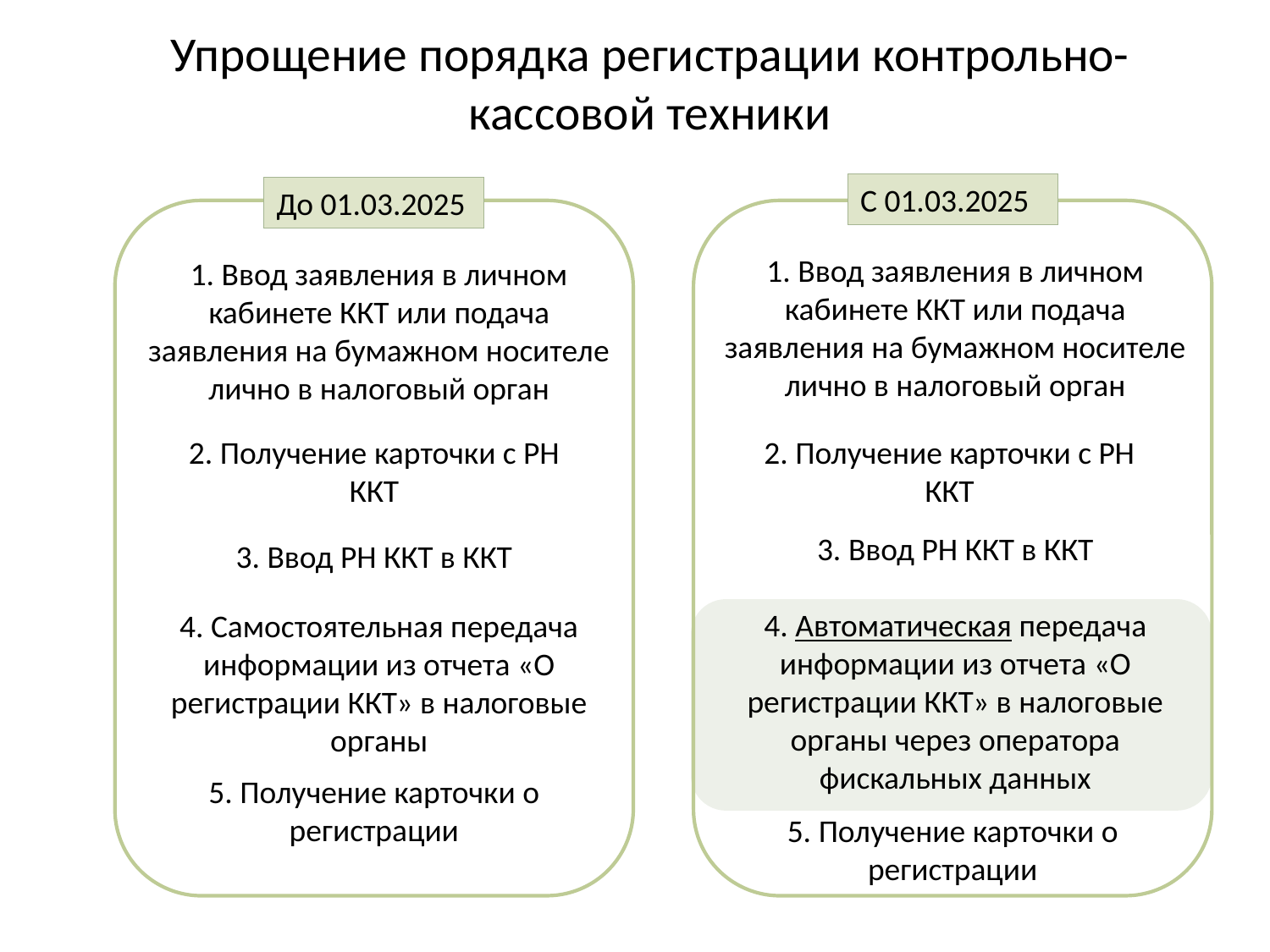

# Упрощение порядка регистрации контрольно-кассовой техники
С 01.03.2025
До 01.03.2025

1. Ввод заявления в личном кабинете ККТ или подача заявления на бумажном носителе лично в налоговый орган
1. Ввод заявления в личном кабинете ККТ или подача заявления на бумажном носителе лично в налоговый орган
2. Получение карточки с РН ККТ
2. Получение карточки с РН ККТ
3. Ввод РН ККТ в ККТ
3. Ввод РН ККТ в ККТ
4. Автоматическая передача информации из отчета «О регистрации ККТ» в налоговые органы через оператора фискальных данных

4. Самостоятельная передача информации из отчета «О регистрации ККТ» в налоговые органы
5. Получение карточки о регистрации
5. Получение карточки о регистрации